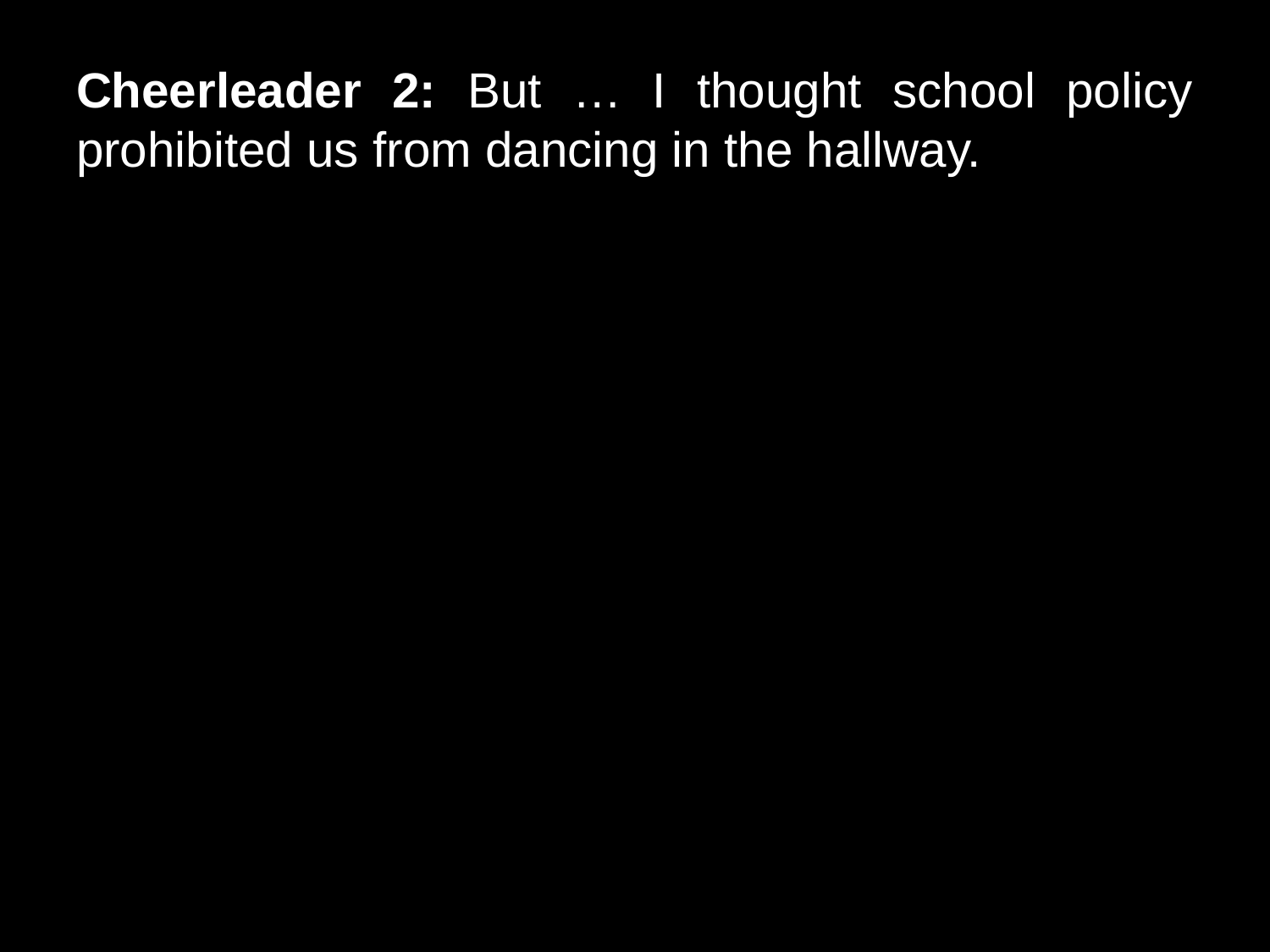

# Cheerleader 2: But … I thought school policy prohibited us from dancing in the hallway.